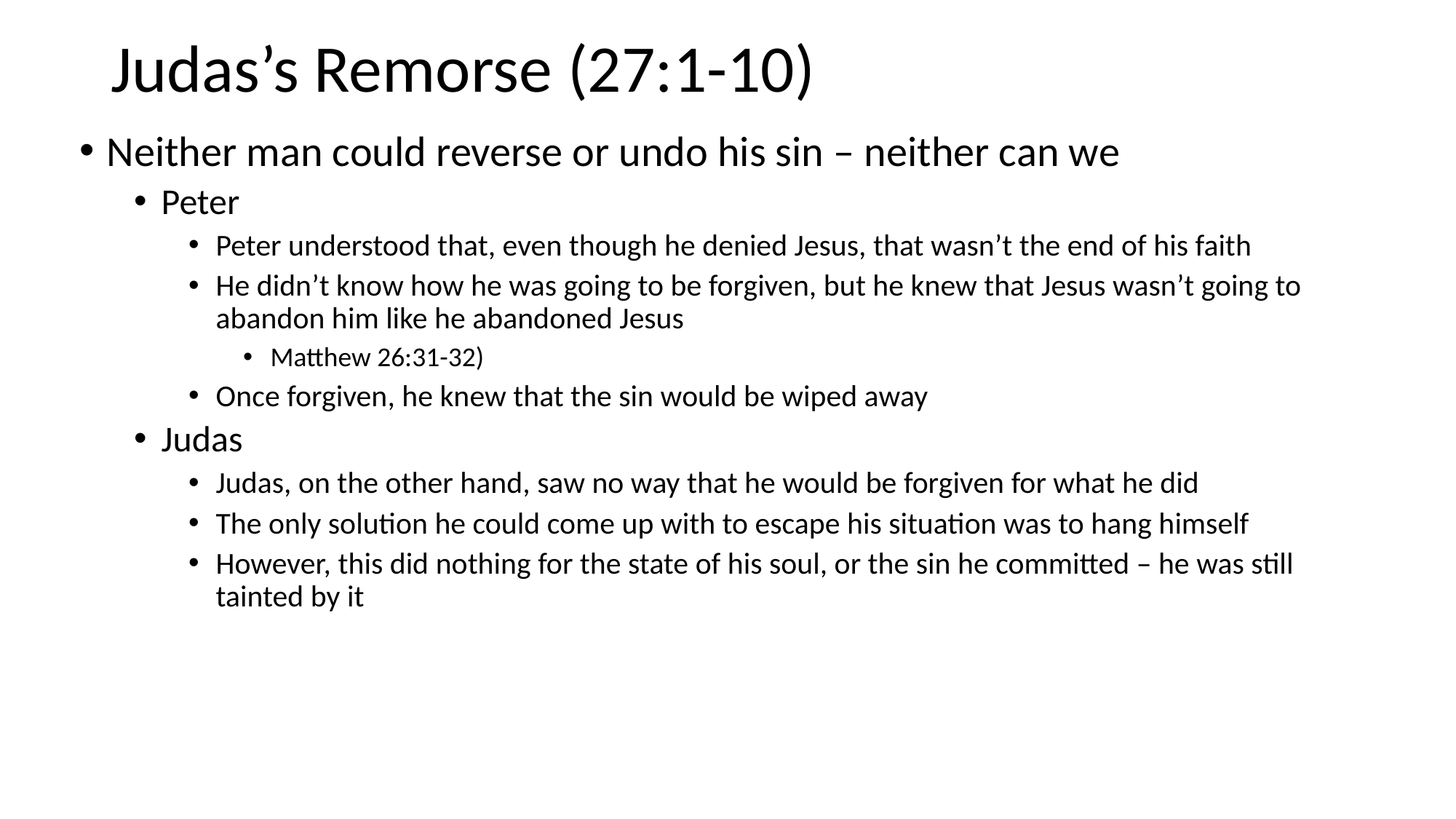

# Judas’s Remorse (27:1-10)
Neither man could reverse or undo his sin – neither can we
Peter
Peter understood that, even though he denied Jesus, that wasn’t the end of his faith
He didn’t know how he was going to be forgiven, but he knew that Jesus wasn’t going to abandon him like he abandoned Jesus
Matthew 26:31-32)
Once forgiven, he knew that the sin would be wiped away
Judas
Judas, on the other hand, saw no way that he would be forgiven for what he did
The only solution he could come up with to escape his situation was to hang himself
However, this did nothing for the state of his soul, or the sin he committed – he was still tainted by it